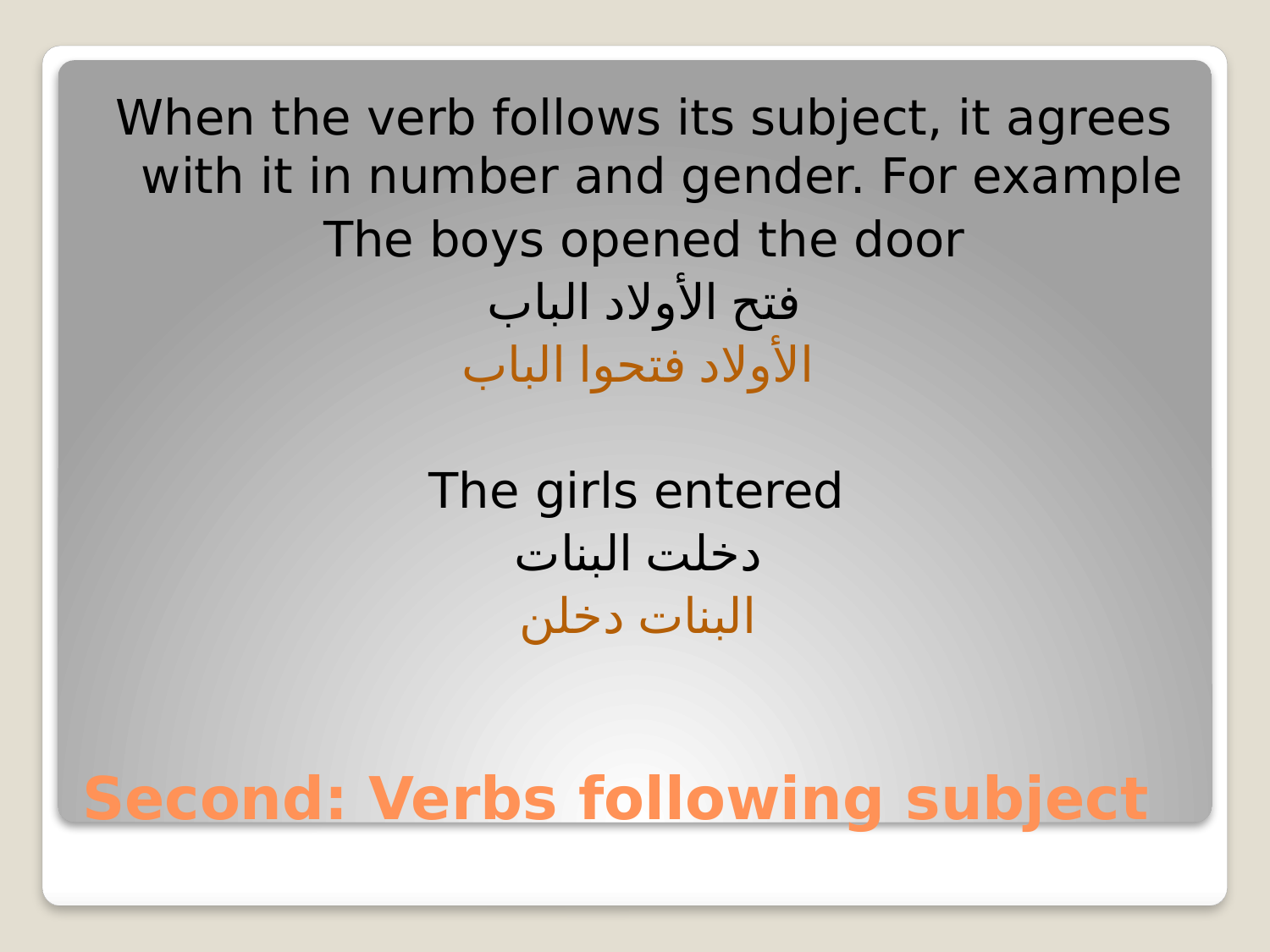

When the verb follows its subject, it agrees with it in number and gender. For example
The boys opened the door
فتح الأولاد الباب
الأولاد فتحوا الباب

The girls entered
دخلت البنات
البنات دخلن
# Second: Verbs following subject